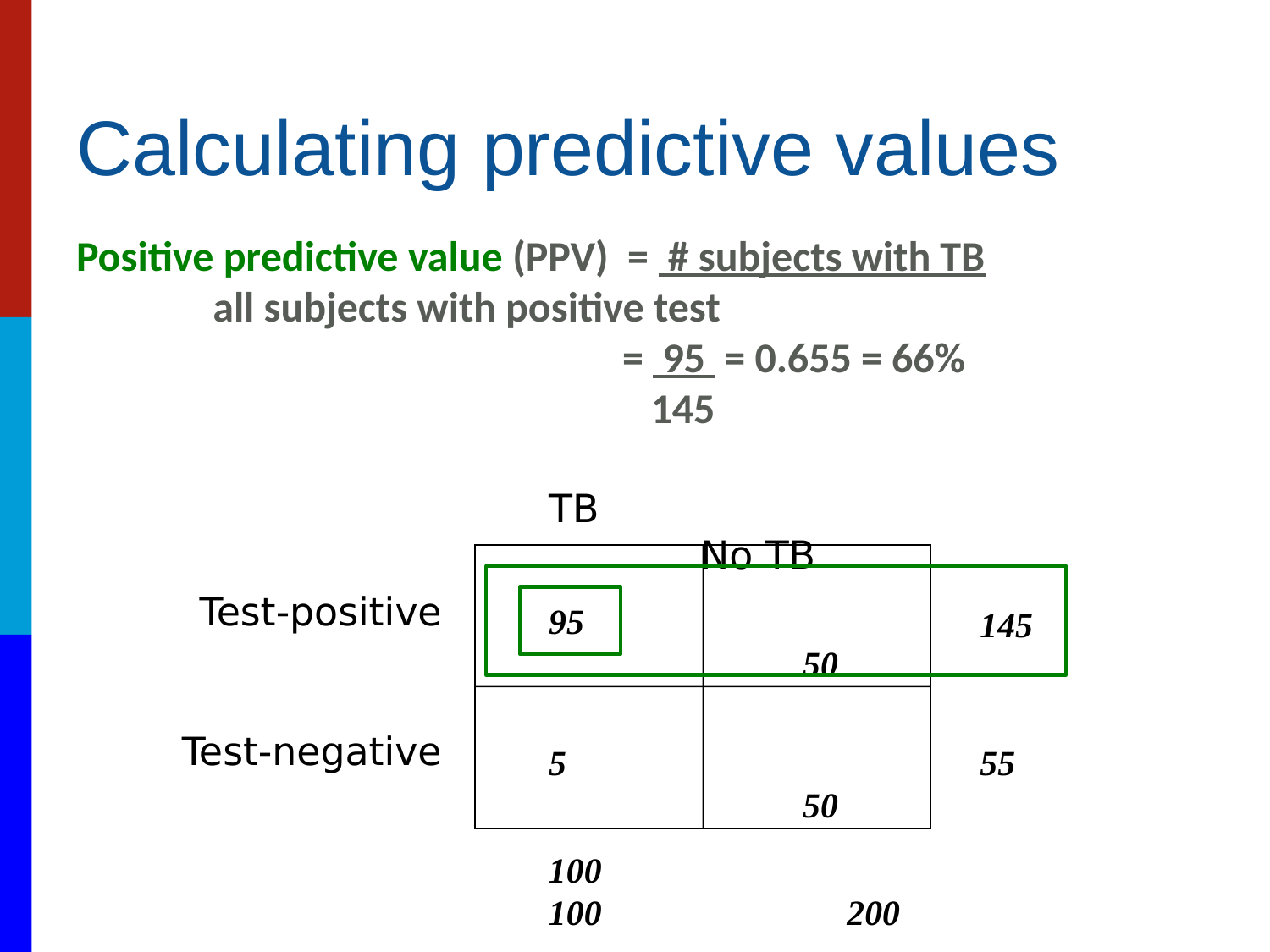

# Calculating predictive values
Positive predictive value (PPV)  =  # subjects with TB		 all subjects with positive test
			      	    =  95  = 0.655 = 66%
			           	       145

TB			  No TB

Test-positive

Test-negative

95				50
145

55
5				50
100				100		     200